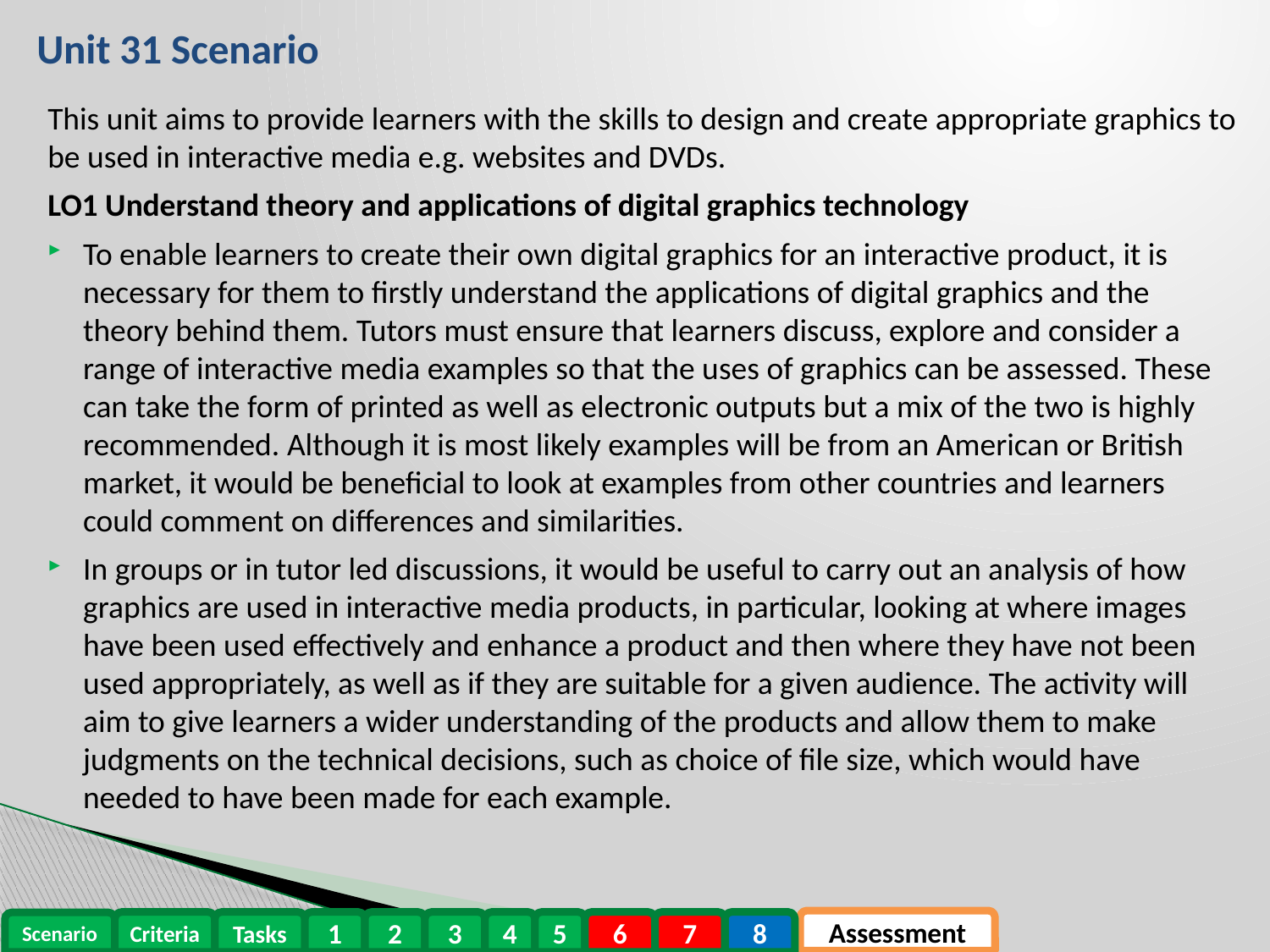

# Unit 31 Scenario
This unit aims to provide learners with the skills to design and create appropriate graphics to be used in interactive media e.g. websites and DVDs.
LO1 Understand theory and applications of digital graphics technology
To enable learners to create their own digital graphics for an interactive product, it is necessary for them to firstly understand the applications of digital graphics and the theory behind them. Tutors must ensure that learners discuss, explore and consider a range of interactive media examples so that the uses of graphics can be assessed. These can take the form of printed as well as electronic outputs but a mix of the two is highly recommended. Although it is most likely examples will be from an American or British market, it would be beneficial to look at examples from other countries and learners could comment on differences and similarities.
In groups or in tutor led discussions, it would be useful to carry out an analysis of how graphics are used in interactive media products, in particular, looking at where images have been used effectively and enhance a product and then where they have not been used appropriately, as well as if they are suitable for a given audience. The activity will aim to give learners a wider understanding of the products and allow them to make judgments on the technical decisions, such as choice of file size, which would have needed to have been made for each example.